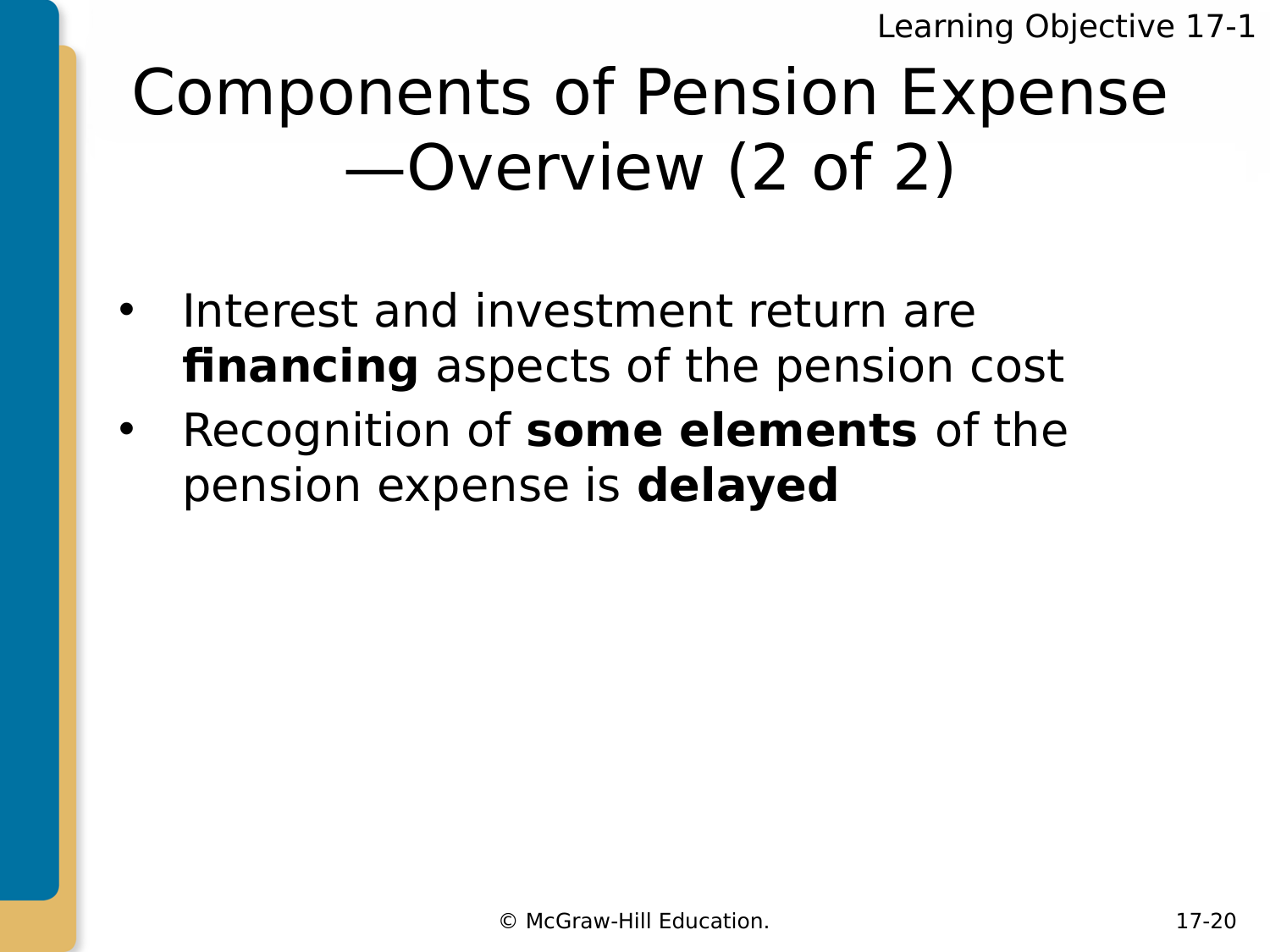

Learning Objective 17-1
# Components of Pension Expense—Overview (2 of 2)
Interest and investment return are financing aspects of the pension cost
Recognition of some elements of the pension expense is delayed